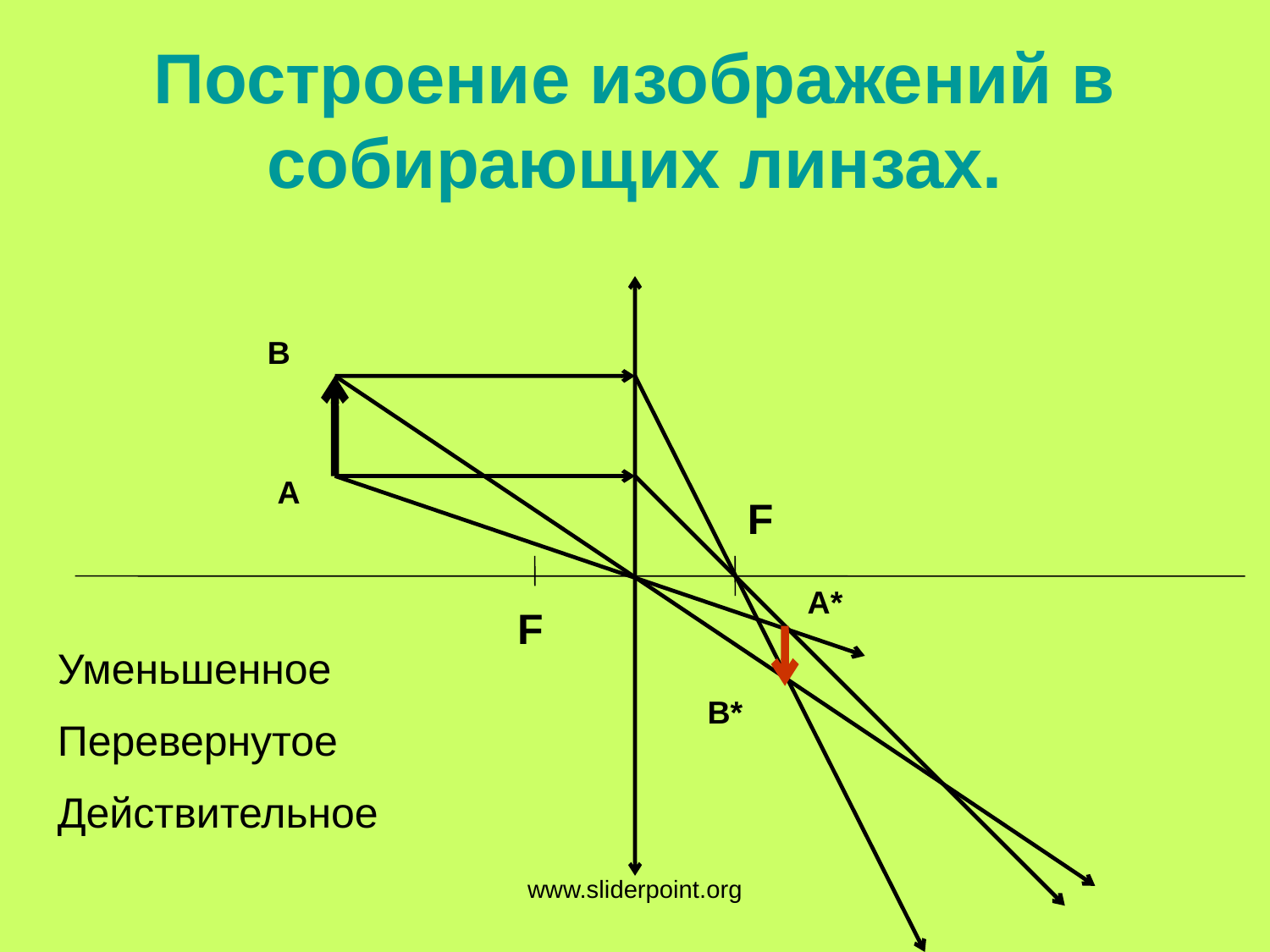

# Построение изображений в собирающих линзах.

В

А

F

А*
F

Уменьшенное
Перевернутое
Действительное

В*
www.sliderpoint.org